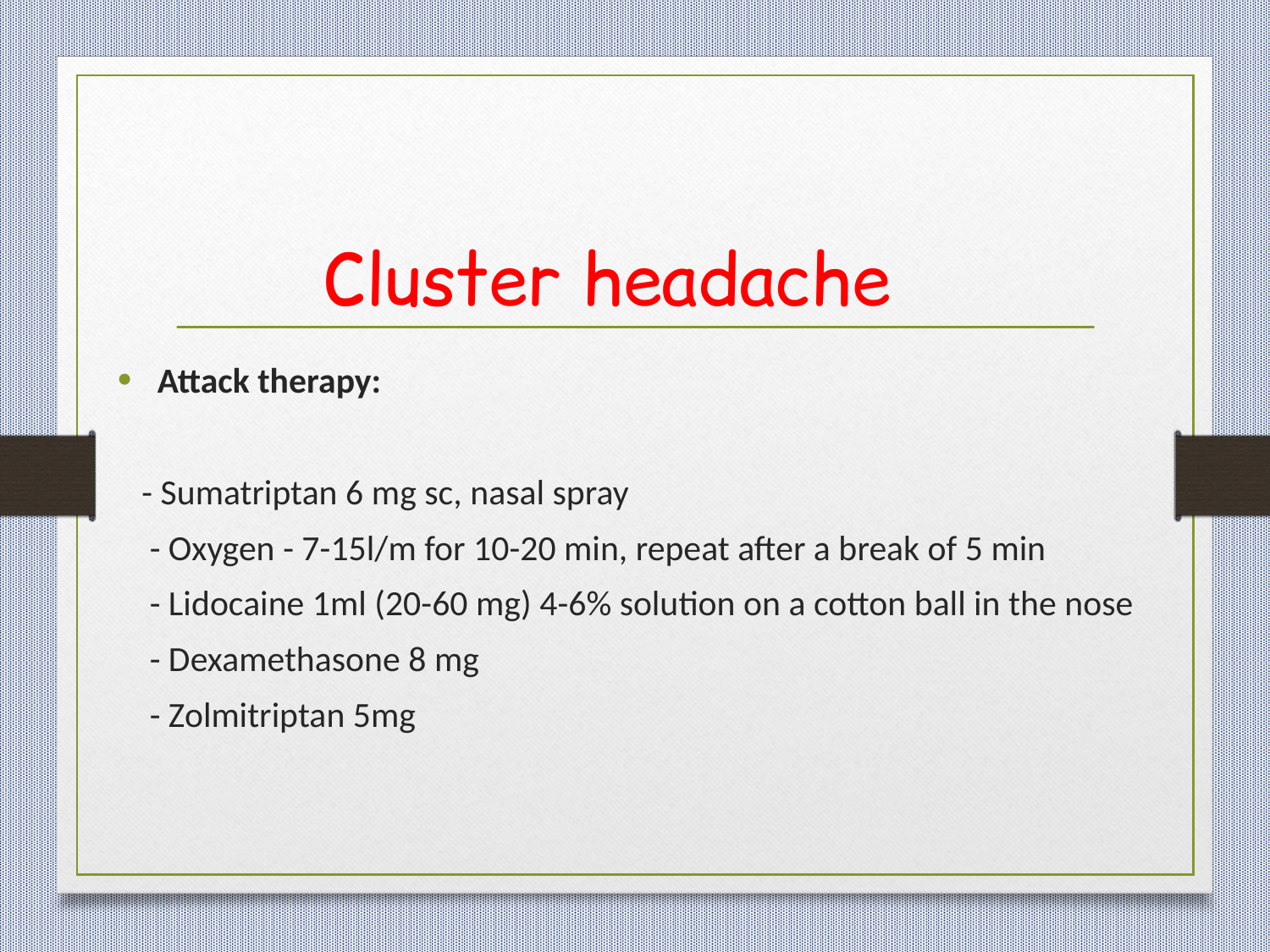

# Cluster headache
Attack therapy:

   - Sumatriptan 6 mg sc, nasal spray
    - Oxygen - 7-15l/m for 10-20 min, repeat after a break of 5 min
    - Lidocaine 1ml (20-60 mg) 4-6% solution on a cotton ball in the nose
    - Dexamethasone 8 mg
    - Zolmitriptan 5mg